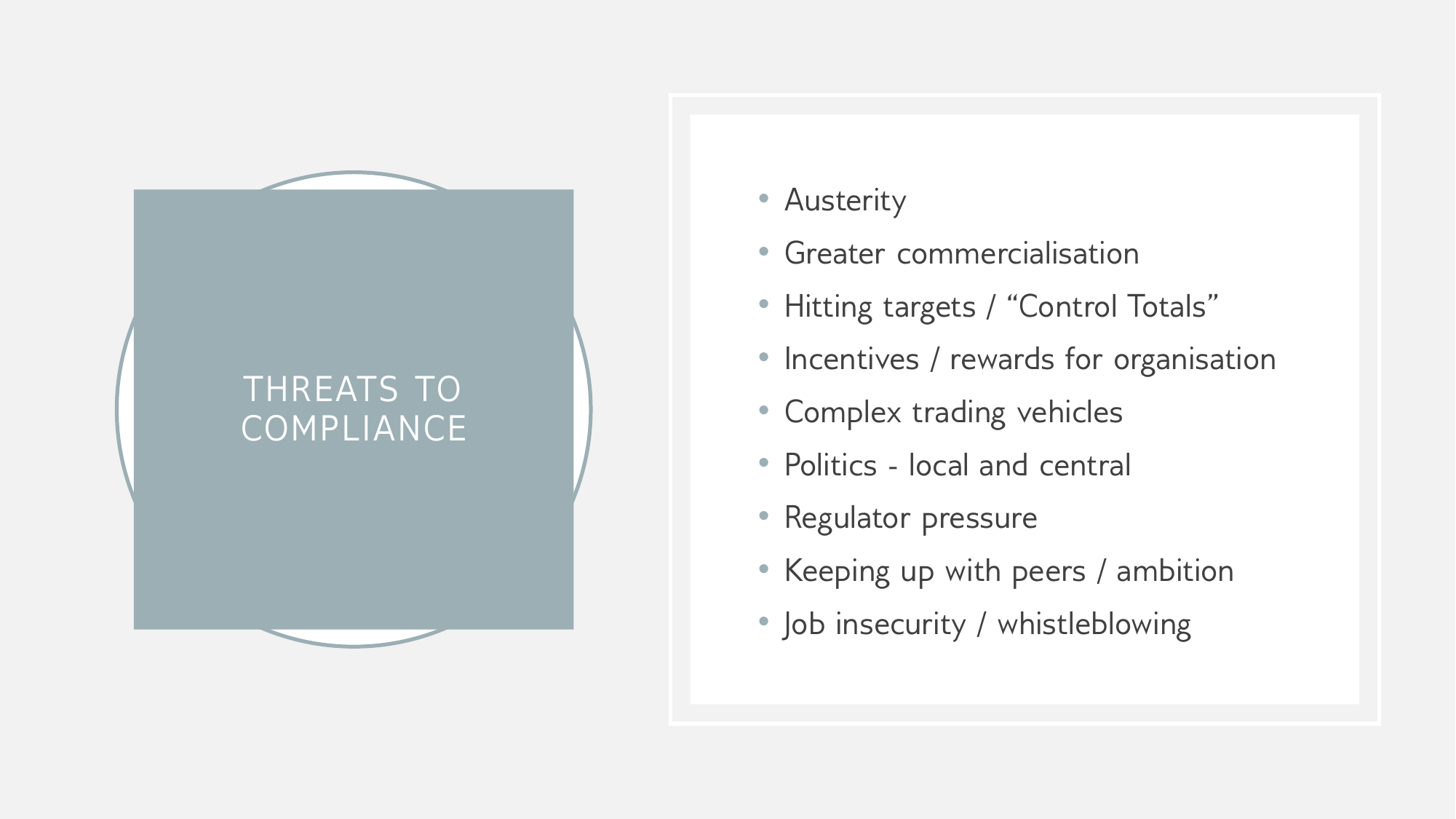

Austerity
Greater commercialisation
Hitting targets / “Control Totals”
Incentives / rewards for organisation
Complex trading vehicles
Politics - local and central
Regulator pressure
Keeping up with peers / ambition
Job insecurity / whistleblowing
# Threats to compliance